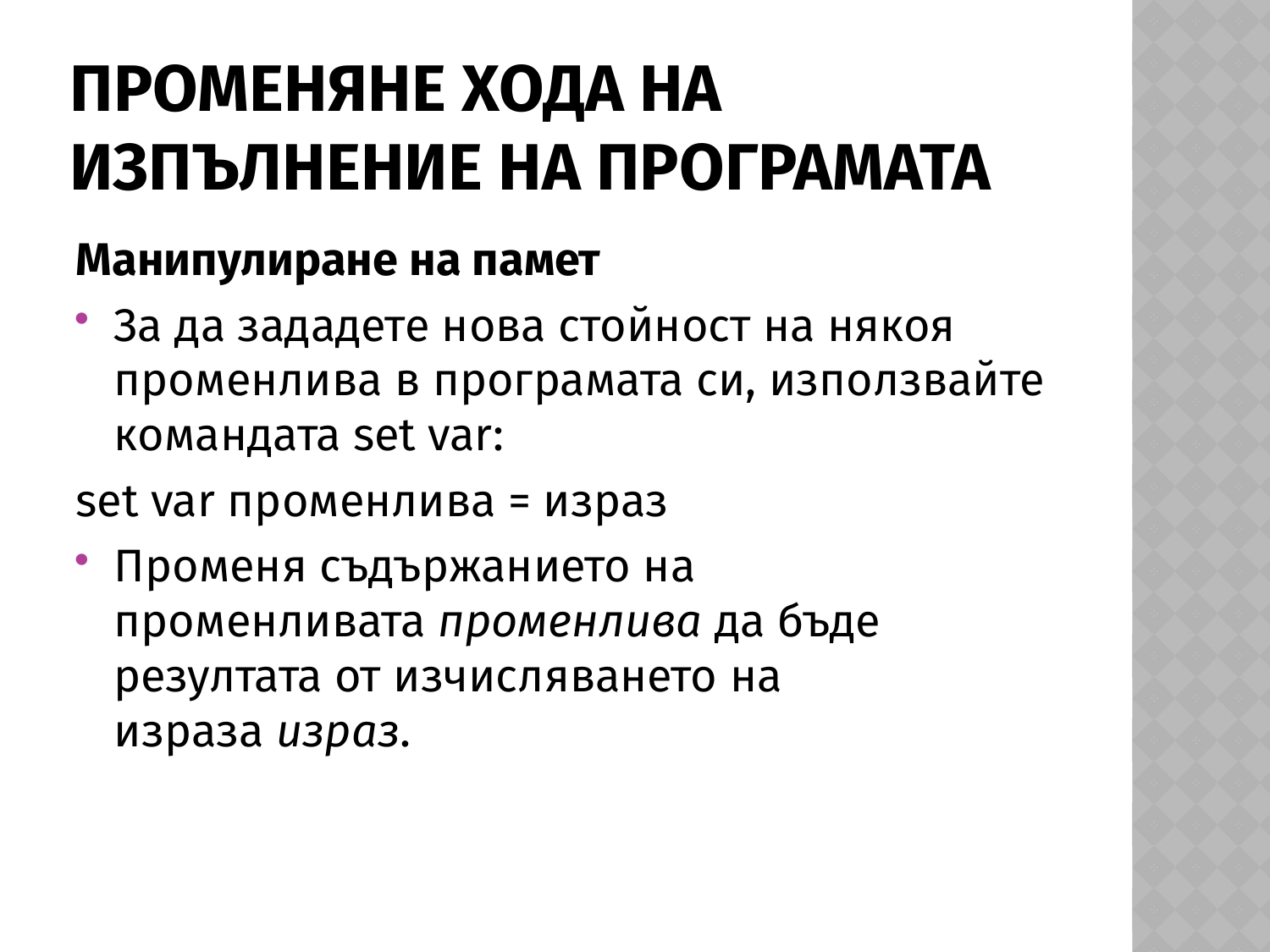

# Променяне хода на изпълнение на програмата
Манипулиране на памет
За да зададете нова стойност на някоя променлива в програмата си, използвайте командата set var:
set var променлива = израз
Променя съдържанието на променливата променлива да бъде резултата от изчисляването на израза израз.